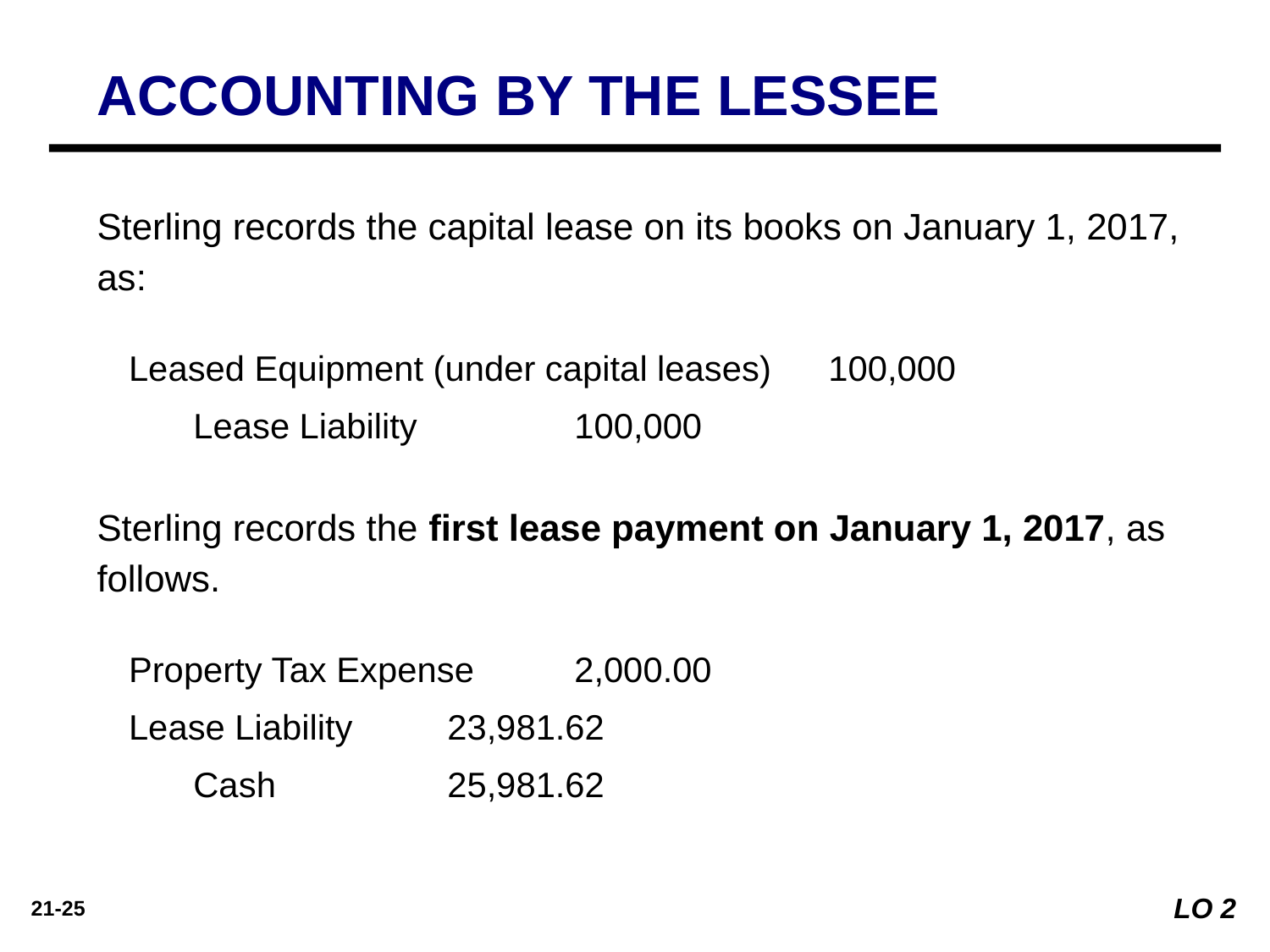

ACCOUNTING BY THE LESSEE

Sterling records the capital lease on its books on January 1, 2017, as:
Leased Equipment (under capital leases)	100,000
	Lease Liability 		100,000
Sterling records the first lease payment on January 1, 2017, as follows.
Property Tax Expense 	2,000.00
Lease Liability 	23,981.62
	Cash 		25,981.62
LO 2